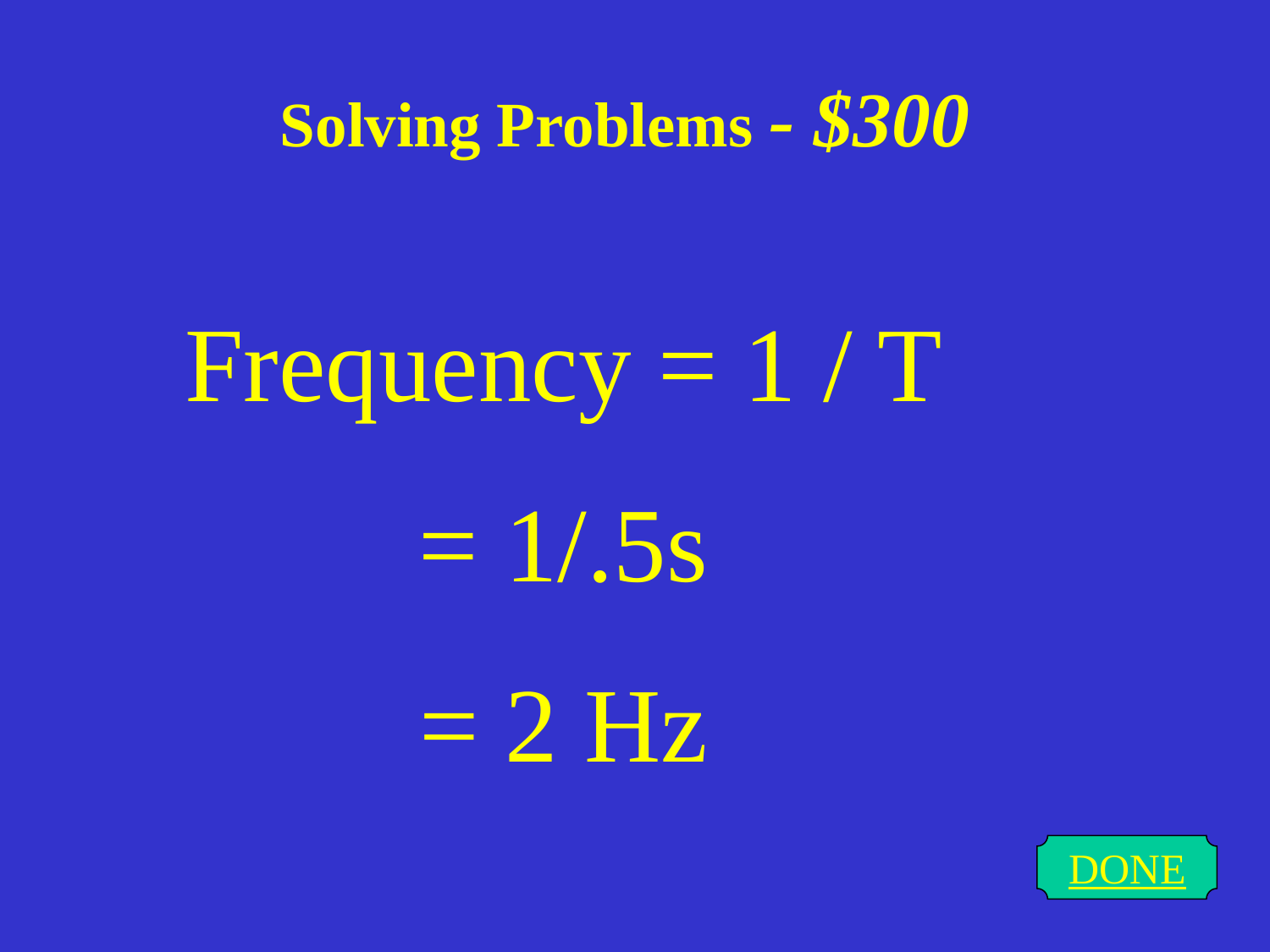

# Solving Problems - $300
Frequency = 1 / T
= 1/.5s
= 2 Hz

DONE